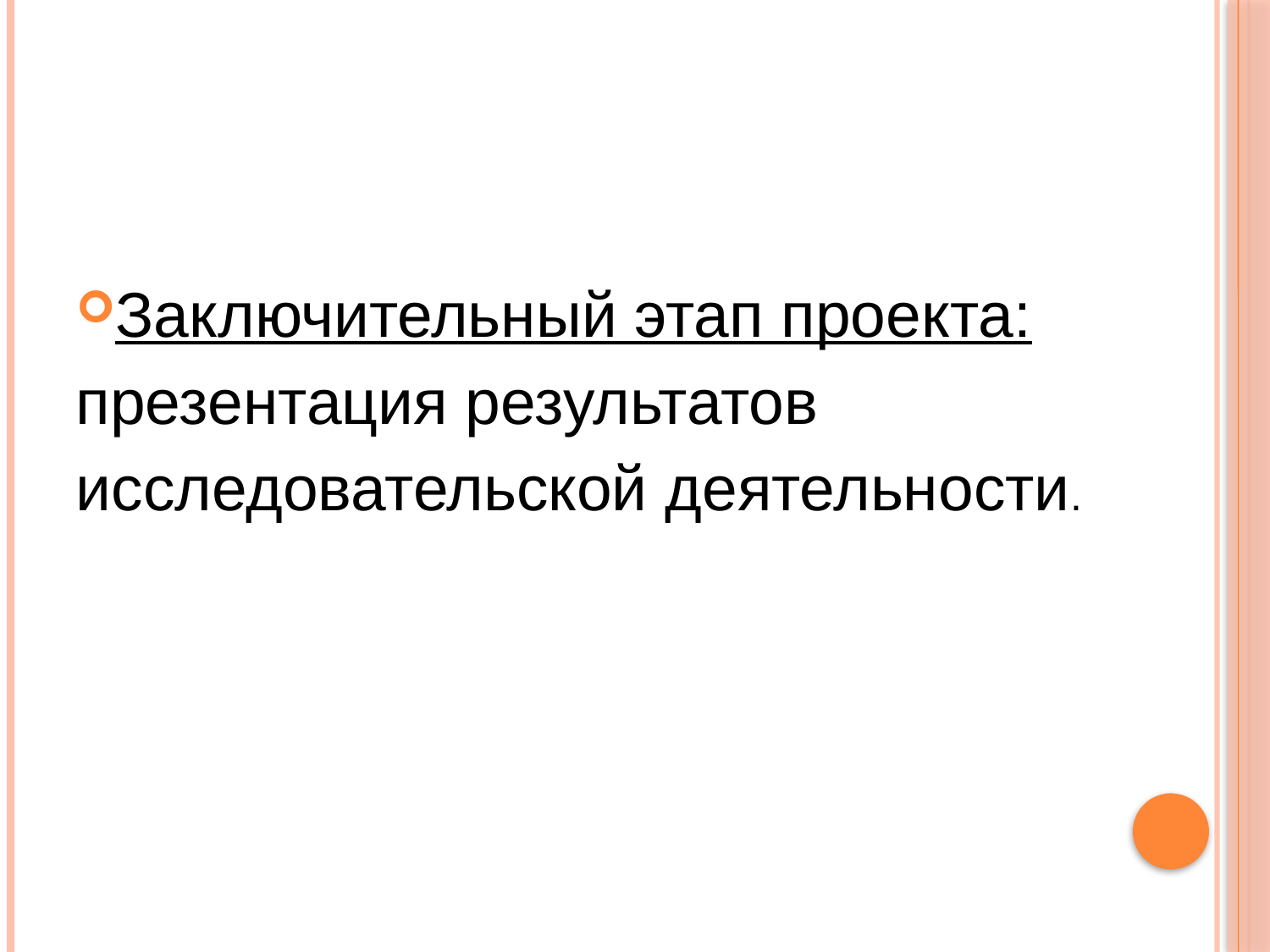

Заключительный этап проекта:
презентация результатов
исследовательской деятельности.